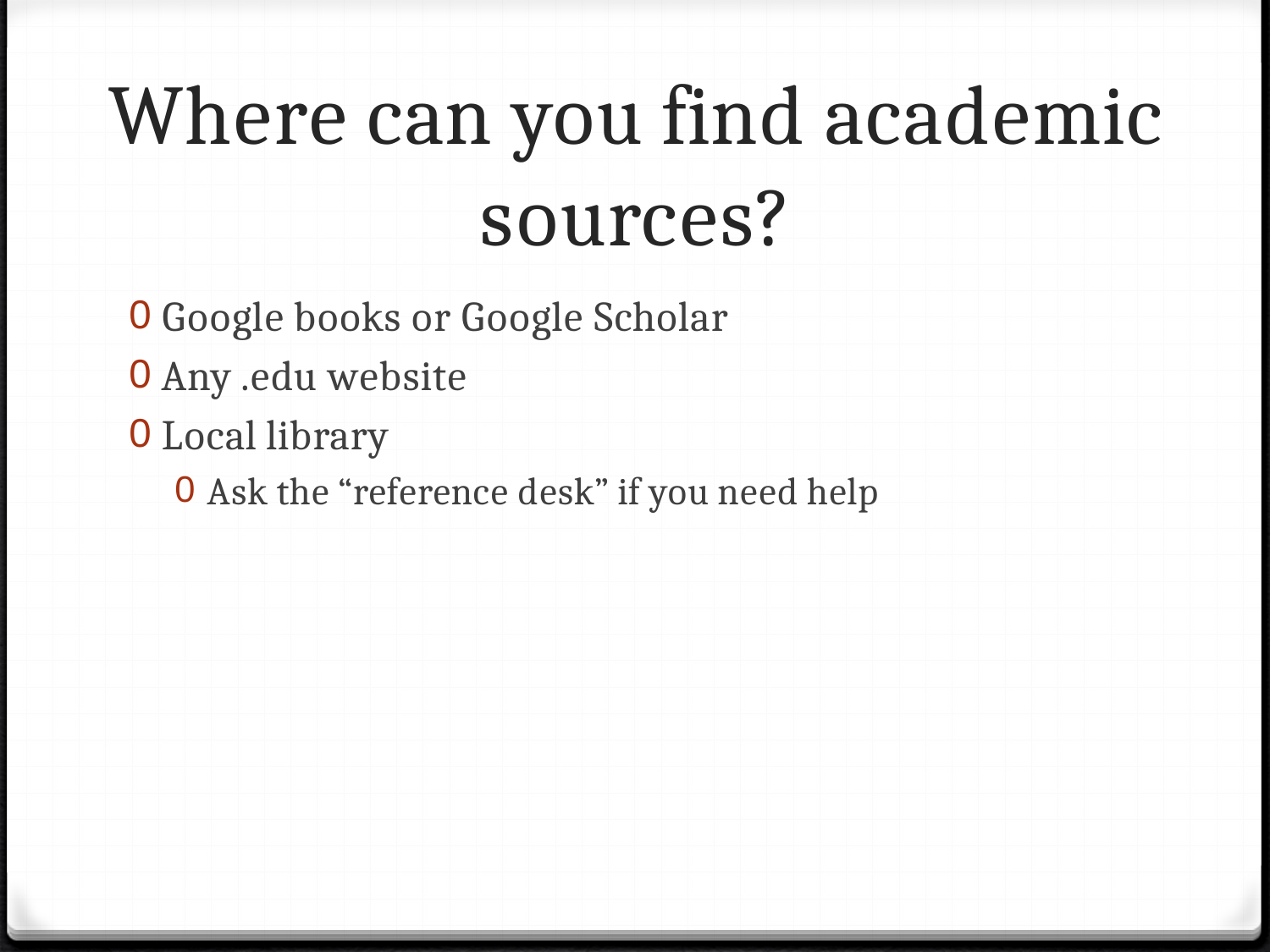

# Where can you find academic sources?
Google books or Google Scholar
Any .edu website
Local library
Ask the “reference desk” if you need help